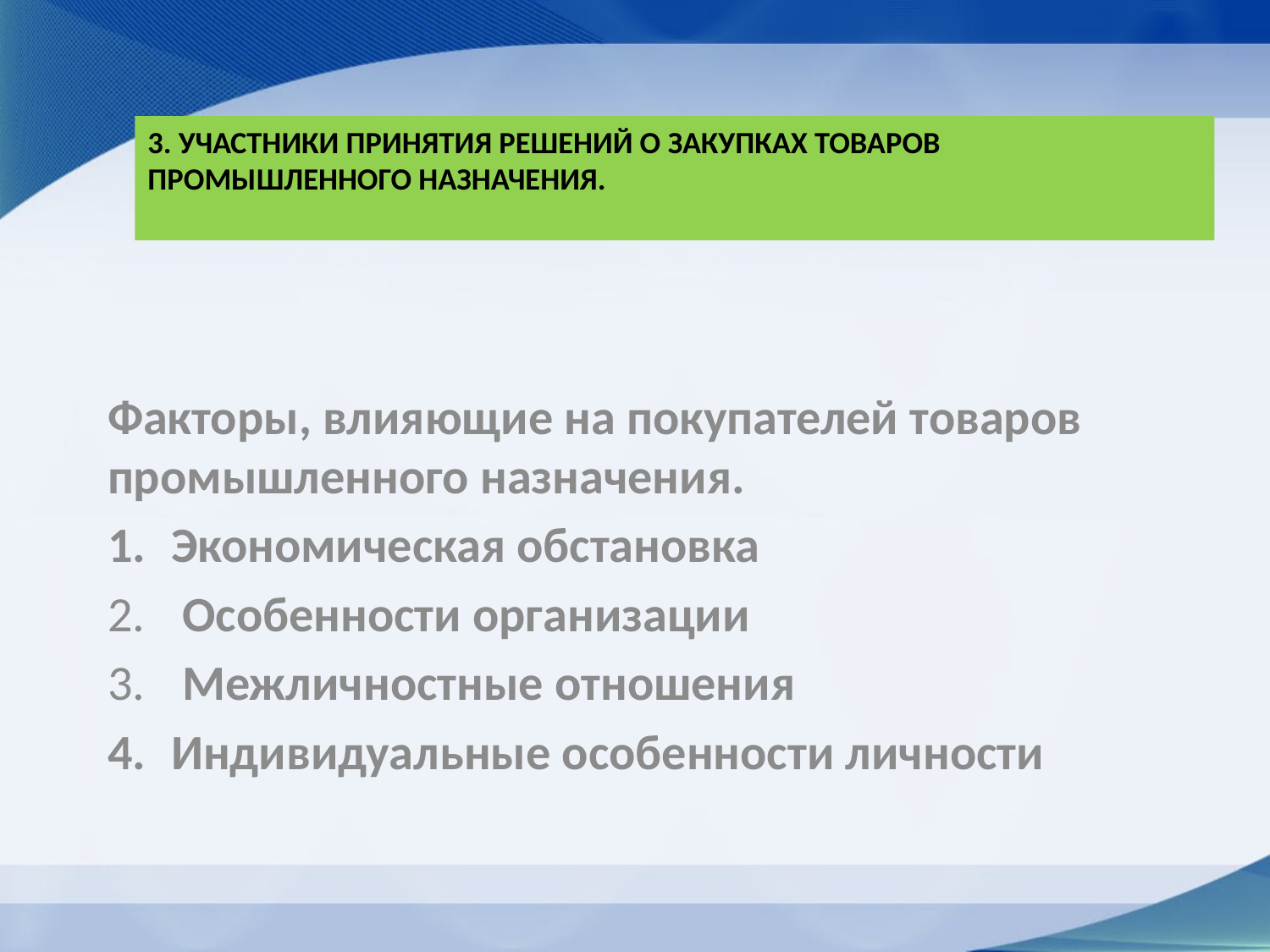

# 3. Участники принятия решений о закупках товаров промышленного назначения.
Факторы, влияющие на покупателей товаров промышленного назначения.
Экономическая обстановка
 Особенности организации
 Межличностные отношения
Индивидуальные особенности личности